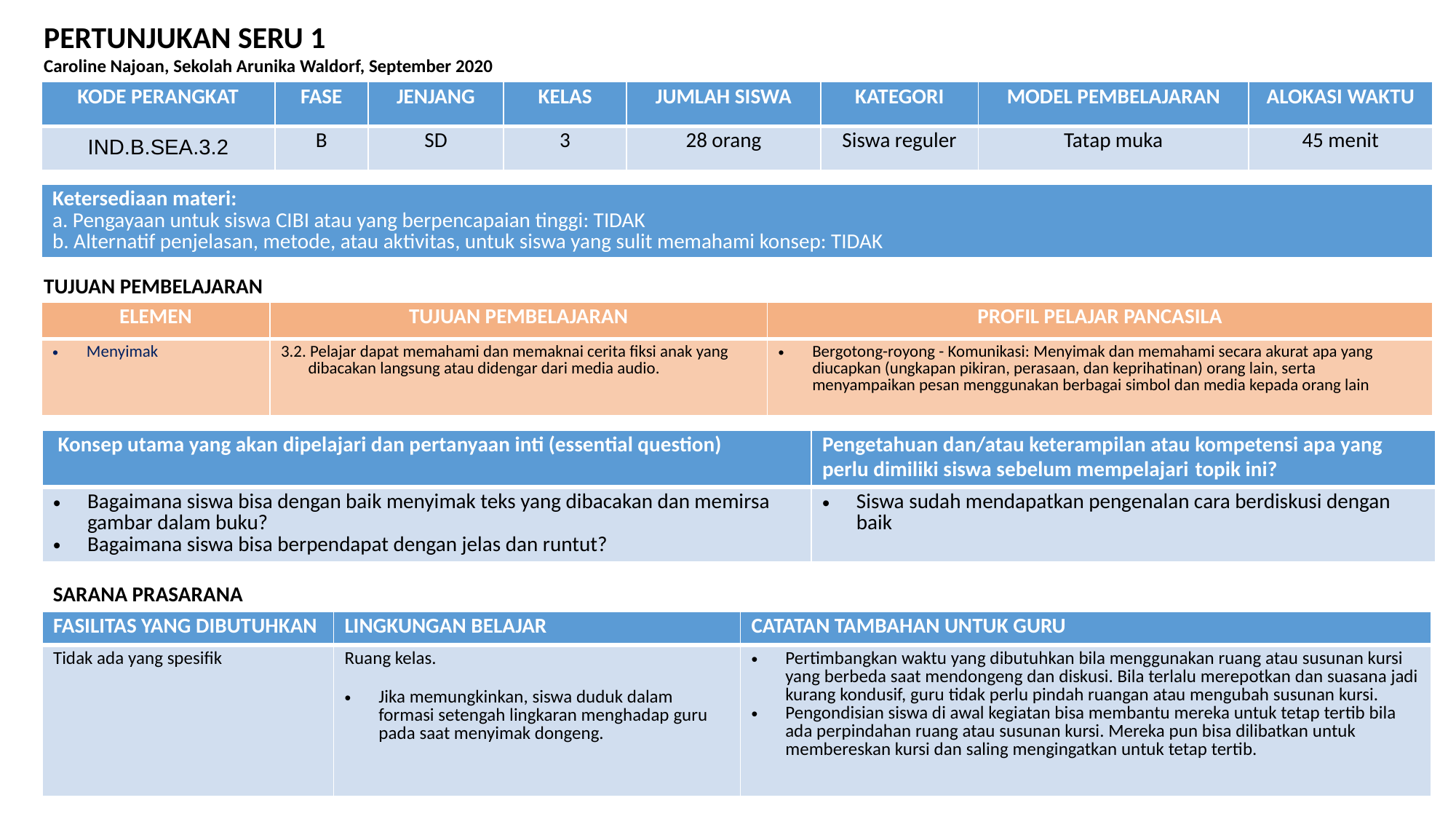

PERTUNJUKAN SERU 1
Caroline Najoan, Sekolah Arunika Waldorf, September 2020

| KODE PERANGKAT | FASE | JENJANG | KELAS | JUMLAH SISWA | KATEGORI | MODEL PEMBELAJARAN | ALOKASI WAKTU |
| --- | --- | --- | --- | --- | --- | --- | --- |
| IND.B.SEA.3.2 | B | SD | 3 | 28 orang | Siswa reguler | Tatap muka | 45 menit |
| Ketersediaan materi: a. Pengayaan untuk siswa CIBI atau yang berpencapaian tinggi: TIDAK b. Alternatif penjelasan, metode, atau aktivitas, untuk siswa yang sulit memahami konsep: TIDAK |
| --- |
TUJUAN PEMBELAJARAN
| ELEMEN | TUJUAN PEMBELAJARAN | PROFIL PELAJAR PANCASILA |
| --- | --- | --- |
| Menyimak | 3.2. Pelajar dapat memahami dan memaknai cerita fiksi anak yang dibacakan langsung atau didengar dari media audio. | Bergotong-royong - Komunikasi: Menyimak dan memahami secara akurat apa yang diucapkan (ungkapan pikiran, perasaan, dan keprihatinan) orang lain, serta menyampaikan pesan menggunakan berbagai simbol dan media kepada orang lain |
| Konsep utama yang akan dipelajari dan pertanyaan inti (essential question) | Pengetahuan dan/atau keterampilan atau kompetensi apa yang perlu dimiliki siswa sebelum mempelajari topik ini? |
| --- | --- |
| Bagaimana siswa bisa dengan baik menyimak teks yang dibacakan dan memirsa gambar dalam buku? Bagaimana siswa bisa berpendapat dengan jelas dan runtut? | Siswa sudah mendapatkan pengenalan cara berdiskusi dengan baik |
SARANA PRASARANA
| FASILITAS YANG DIBUTUHKAN | LINGKUNGAN BELAJAR | CATATAN TAMBAHAN UNTUK GURU |
| --- | --- | --- |
| Tidak ada yang spesifik | Ruang kelas. Jika memungkinkan, siswa duduk dalam formasi setengah lingkaran menghadap guru pada saat menyimak dongeng. | Pertimbangkan waktu yang dibutuhkan bila menggunakan ruang atau susunan kursi yang berbeda saat mendongeng dan diskusi. Bila terlalu merepotkan dan suasana jadi kurang kondusif, guru tidak perlu pindah ruangan atau mengubah susunan kursi. Pengondisian siswa di awal kegiatan bisa membantu mereka untuk tetap tertib bila ada perpindahan ruang atau susunan kursi. Mereka pun bisa dilibatkan untuk membereskan kursi dan saling mengingatkan untuk tetap tertib. |